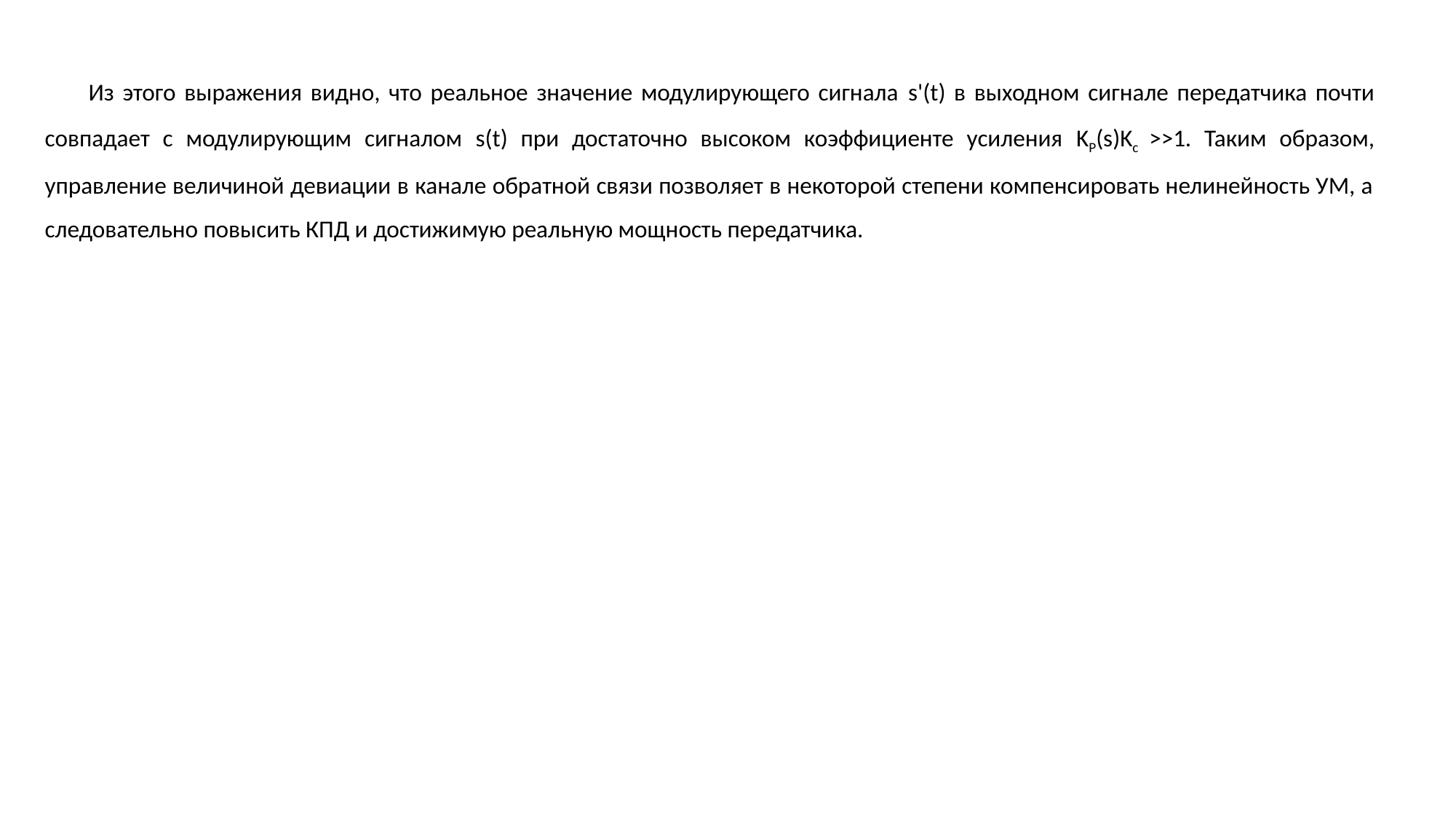

Из этого выражения видно, что реальное значение модулирующего сигнала s'(t) в выходном сигнале передатчика почти совпадает с модулирующим сигналом s(t) при достаточно высоком коэффициенте усиления KP(s)Kc >>1. Таким образом, управление величиной девиации в канале обратной связи позволяет в некоторой степени компенсировать нелинейность УМ, а следовательно повысить КПД и достижимую реальную мощность передатчика.